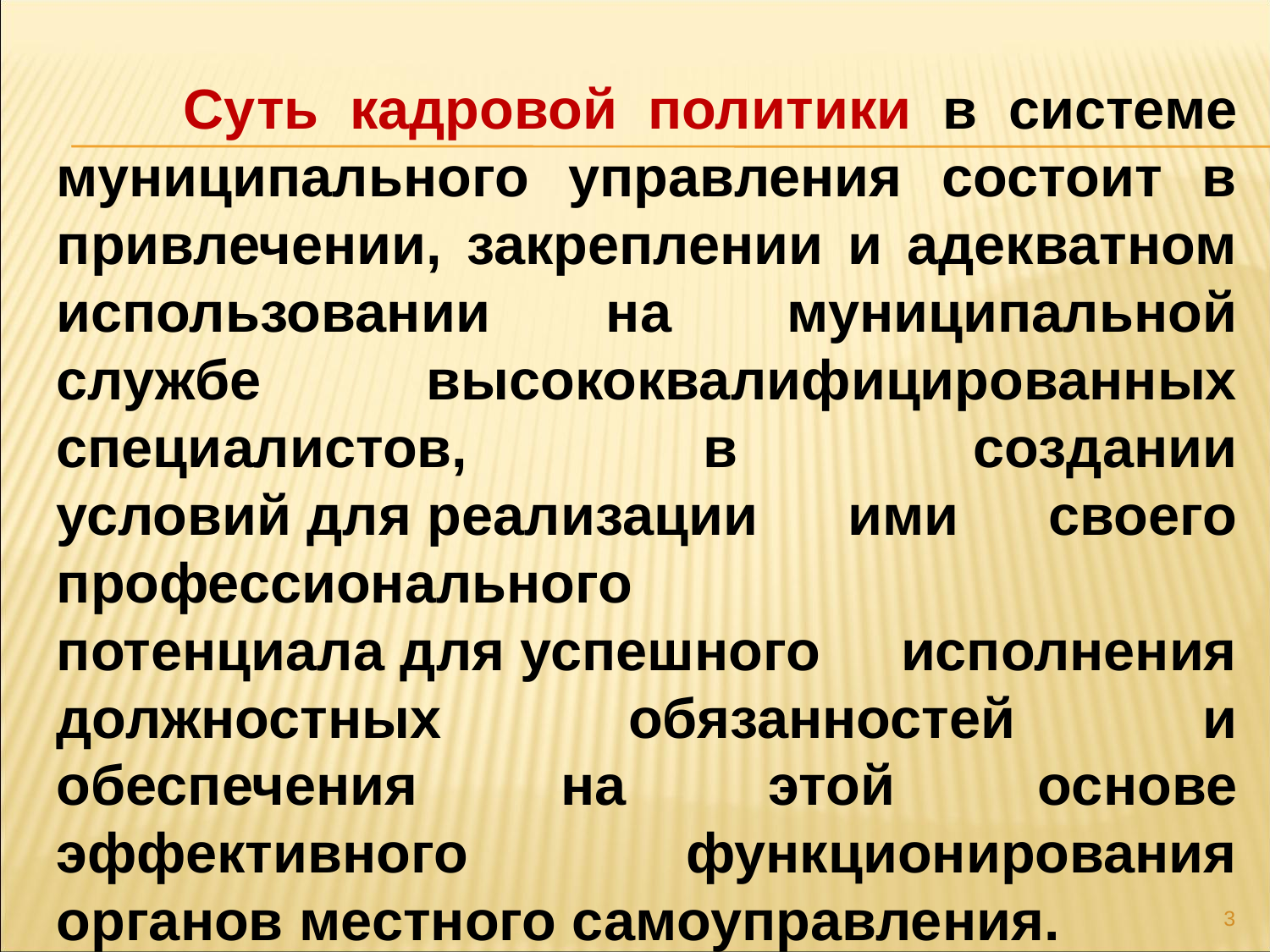

Суть кадровой политики в системе муниципального управления состоит в привлечении, закреплении и адекватном использовании на муниципальной службе высококвалифицированных специалистов, в создании условий для реализации ими своего профессионального потенциала для успешного исполнения должностных обязанностей и обеспечения на этой основе эффективного функционирования органов местного самоуправления.
3